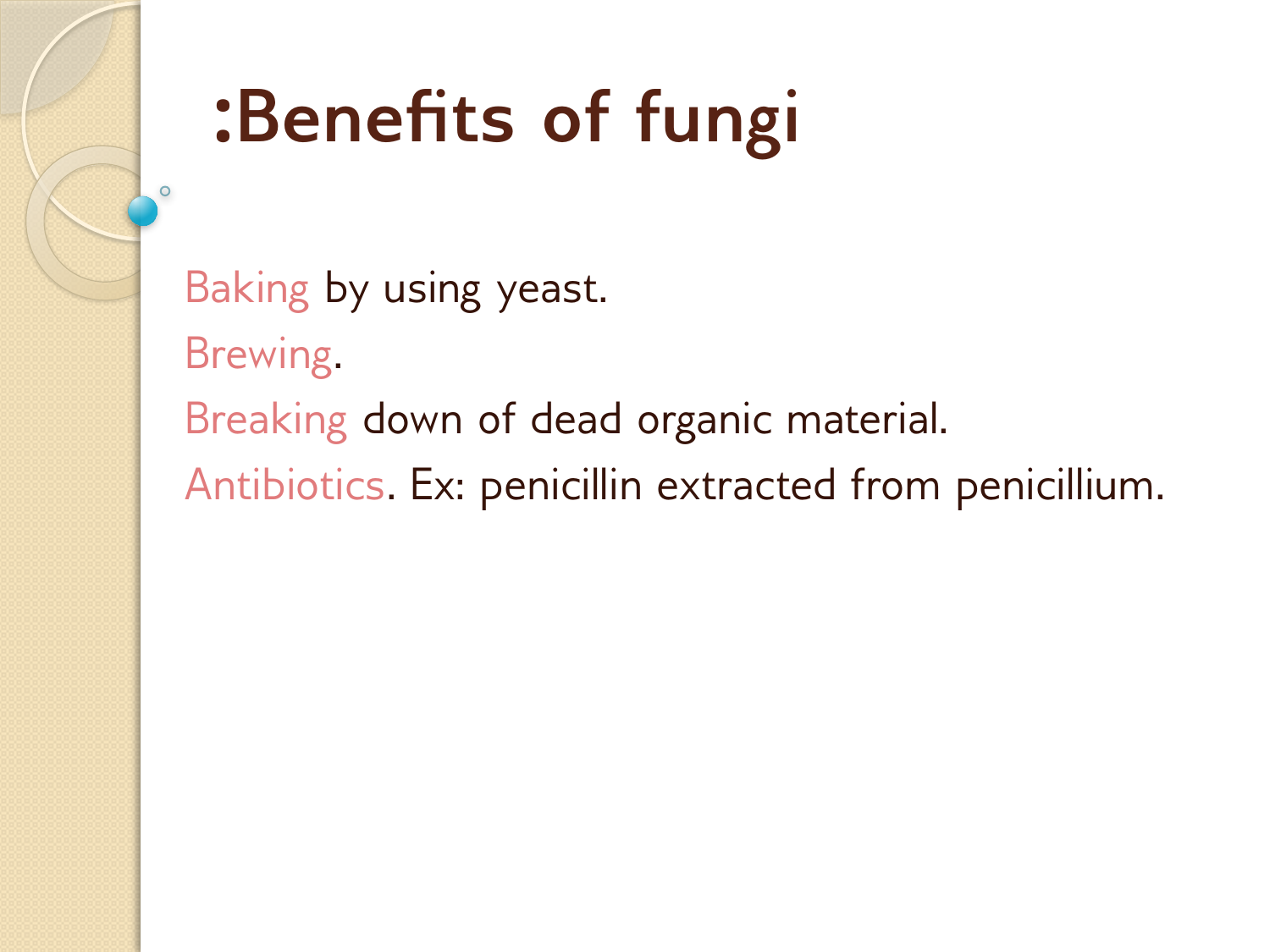

# Benefits of fungi:
Baking by using yeast.
Brewing.
Breaking down of dead organic material.
Antibiotics. Ex: penicillin extracted from penicillium.